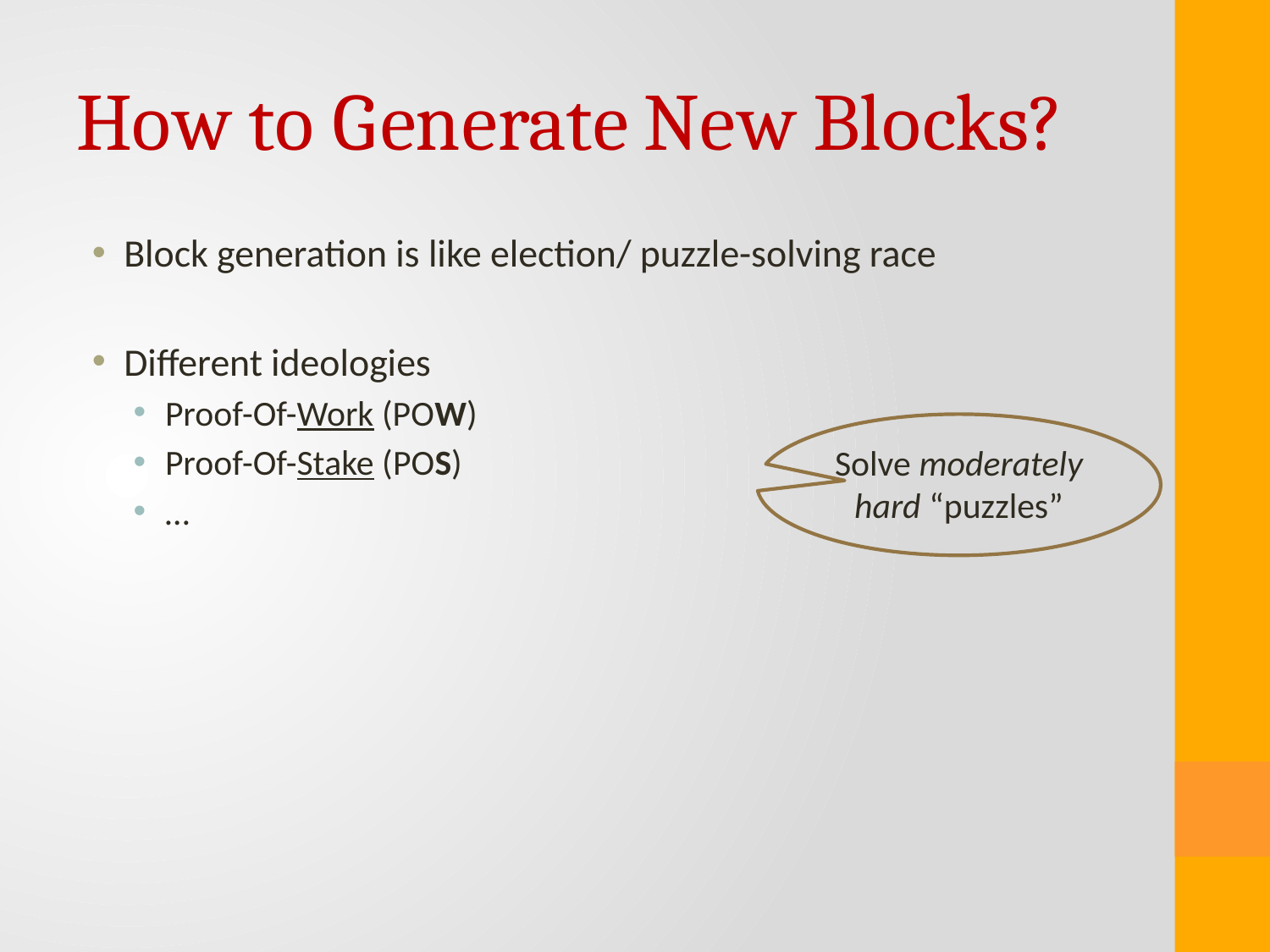

# How to Generate New Blocks?
Block generation is like election/ puzzle-solving race

Different ideologies
Proof-Of-Work (POW)
Proof-Of-Stake (POS)
…
Solve moderately hard “puzzles”